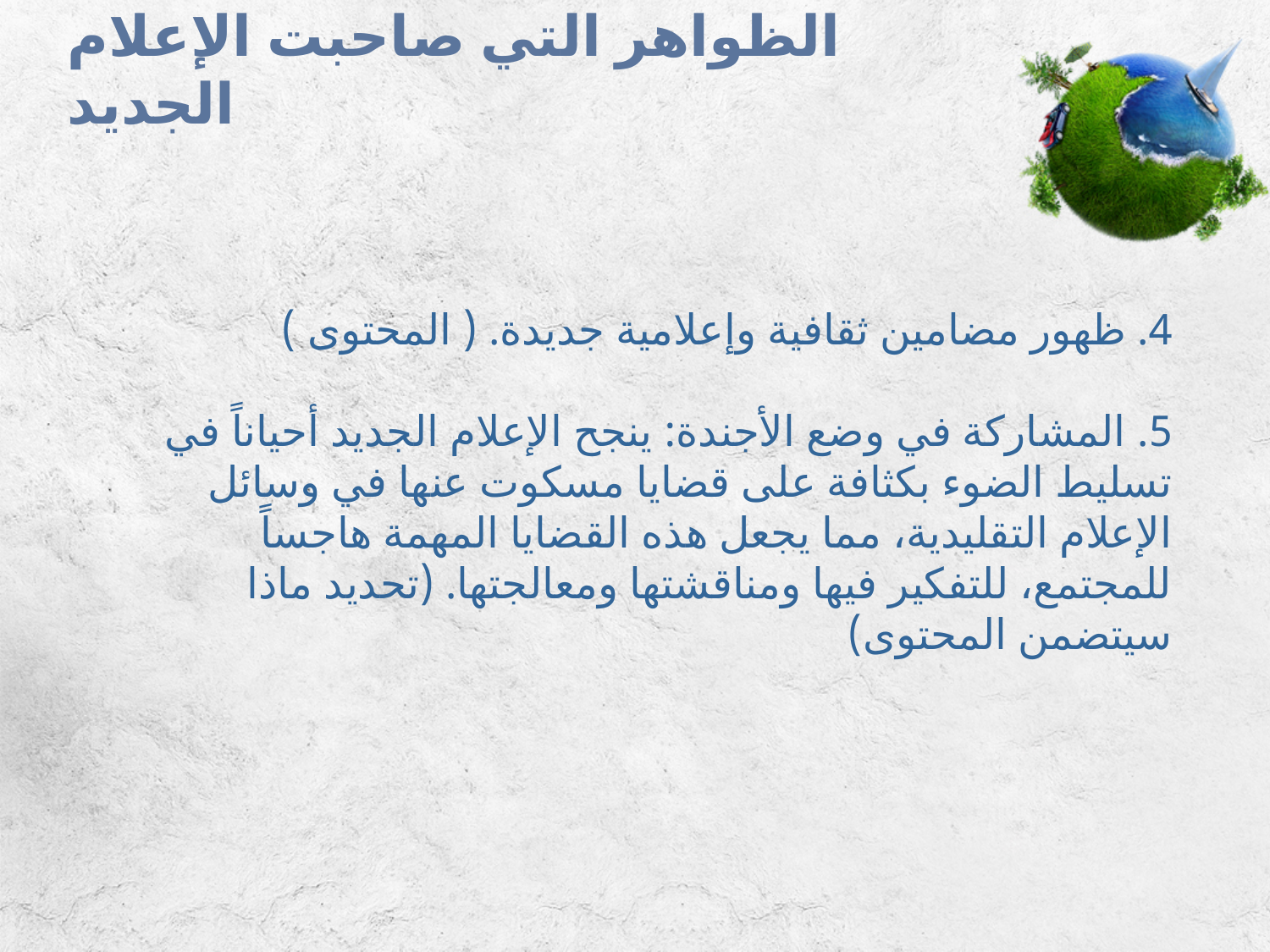

# الظواهر التي صاحبت الإعلام الجديد
4. ظهور مضامين ثقافية وإعلامية جديدة. ( المحتوى )
5. المشاركة في وضع الأجندة: ينجح الإعلام الجديد أحياناً في تسليط الضوء بكثافة على قضايا مسكوت عنها في وسائل الإعلام التقليدية، مما يجعل هذه القضايا المهمة هاجساً للمجتمع، للتفكير فيها ومناقشتها ومعالجتها. (تحديد ماذا سيتضمن المحتوى)